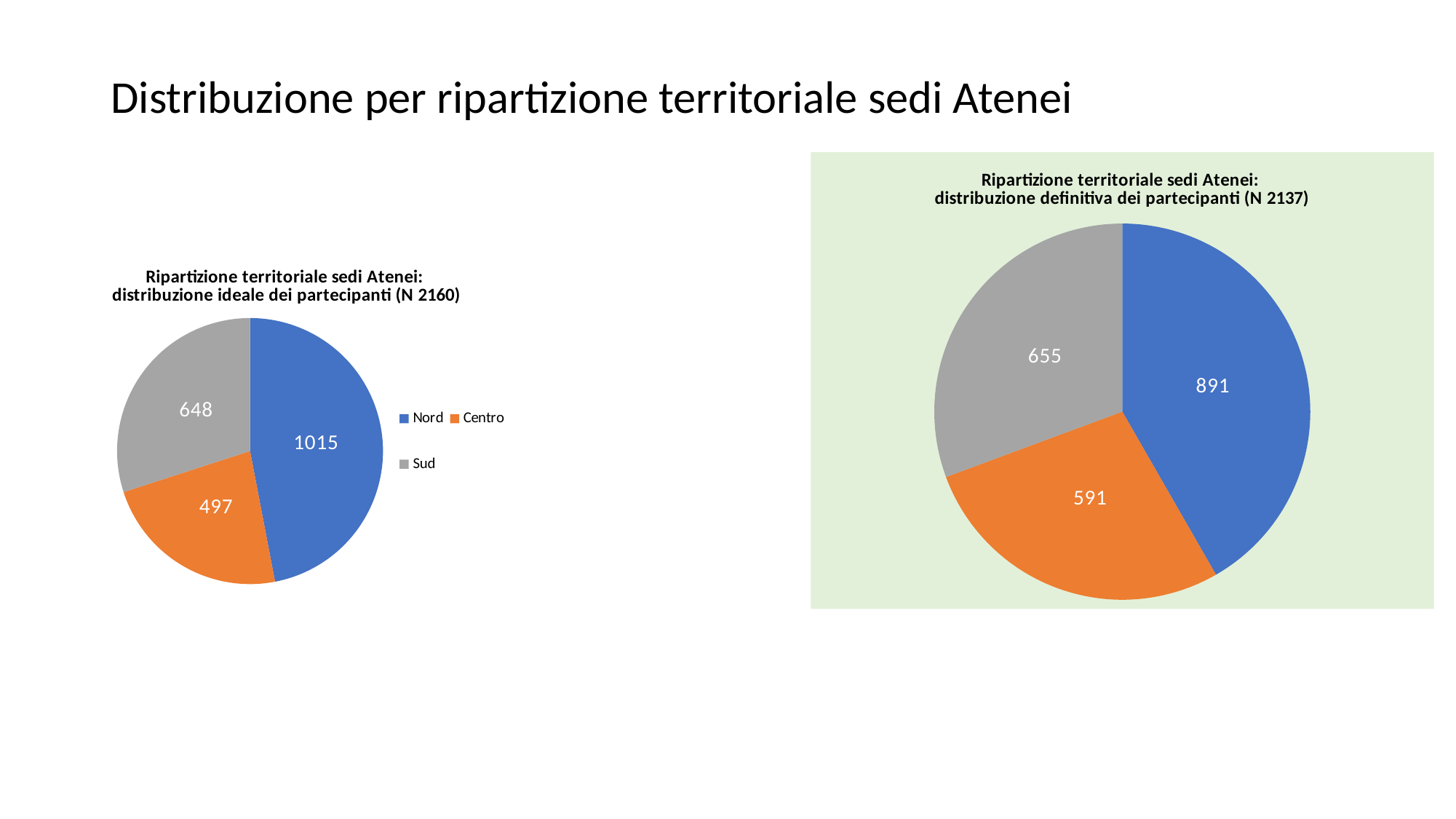

Distribuzione per ripartizione territoriale sedi Atenei

### Chart: Ripartizione territoriale sedi Atenei:
distribuzione definitiva dei partecipanti (N 2137)

| Category |  |
|---|---|
| Nord | 891.0 |
| Centro | 591.0 |
| Sud | 655.0 |

### Chart: Ripartizione territoriale sedi Atenei:
distribuzione ideale dei partecipanti (N 2160)

| Category | 2160 ideali |
|---|---|
| Nord | 1015.0 |
| Centro | 497.0 |
| Sud | 648.0 |